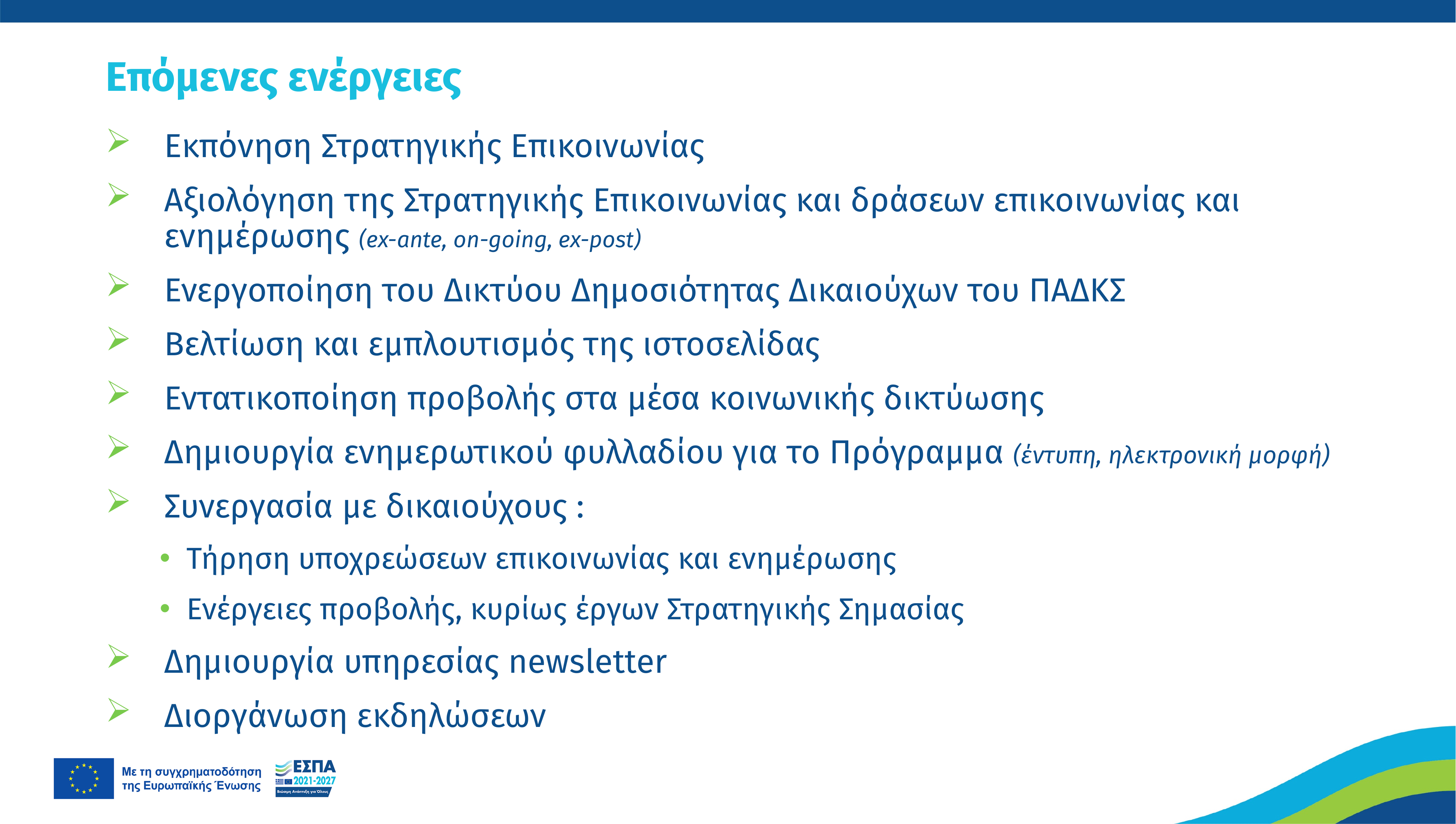

# Επόμενες ενέργειες
Εκπόνηση Στρατηγικής Επικοινωνίας
Αξιολόγηση της Στρατηγικής Επικοινωνίας και δράσεων επικοινωνίας και ενημέρωσης (ex-ante, on-going, ex-post)
Ενεργοποίηση του Δικτύου Δημοσιότητας Δικαιούχων του ΠΑΔΚΣ
Βελτίωση και εμπλουτισμός της ιστοσελίδας
Εντατικοποίηση προβολής στα μέσα κοινωνικής δικτύωσης
Δημιουργία ενημερωτικού φυλλαδίου για το Πρόγραμμα (έντυπη, ηλεκτρονική μορφή)
Συνεργασία με δικαιούχους :
Τήρηση υποχρεώσεων επικοινωνίας και ενημέρωσης
Ενέργειες προβολής, κυρίως έργων Στρατηγικής Σημασίας
Δημιουργία υπηρεσίας newsletter
Διοργάνωση εκδηλώσεων